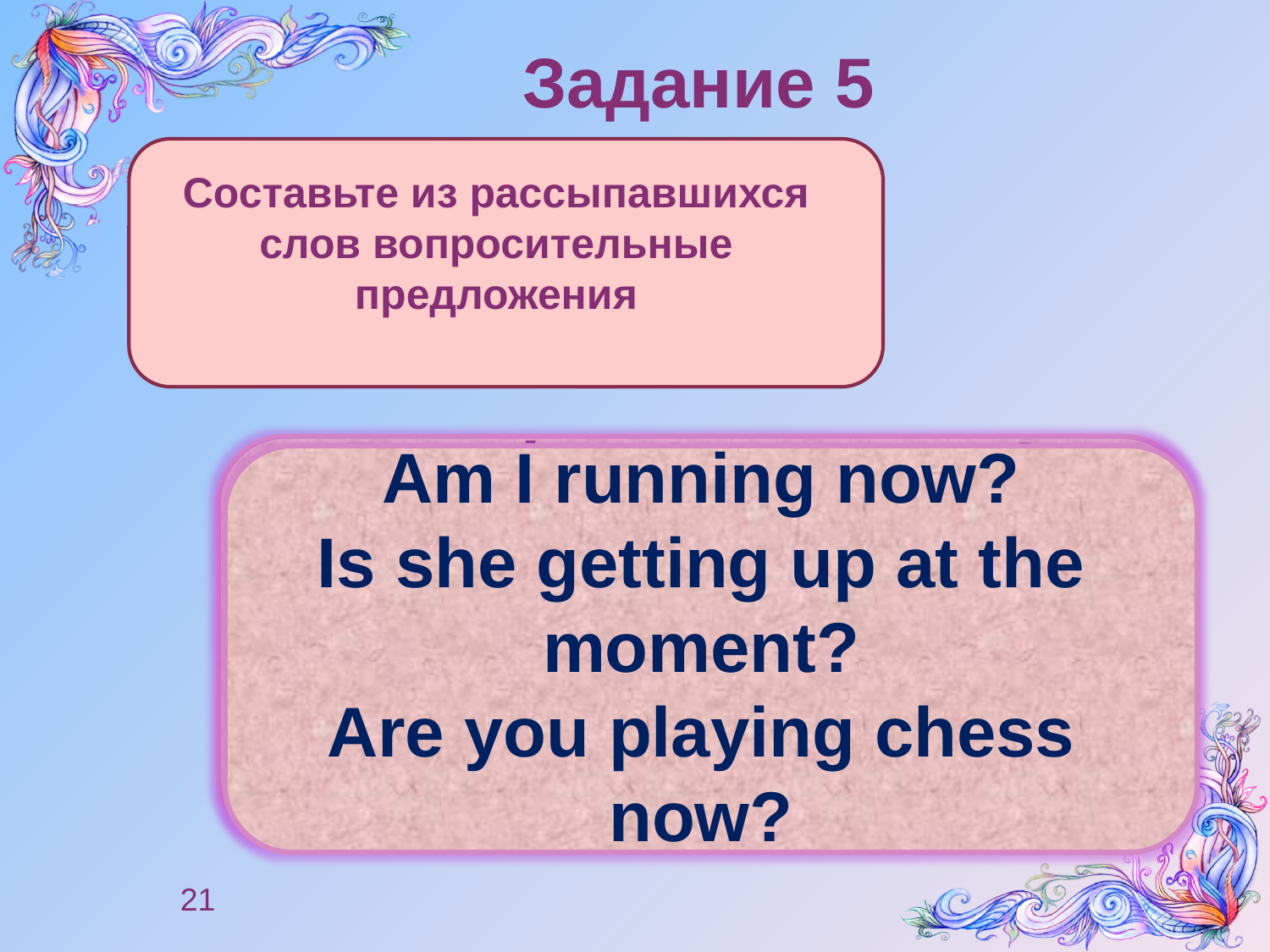

# Задание 5

Составьте из рассыпавшихся слов вопросительные предложения

Running, I, now, am?
Getting, she, at, up, is, moment?
You, playing, are, now, chess?

Am I running now?
Is she getting up at the moment?
Are you playing chess now?

21